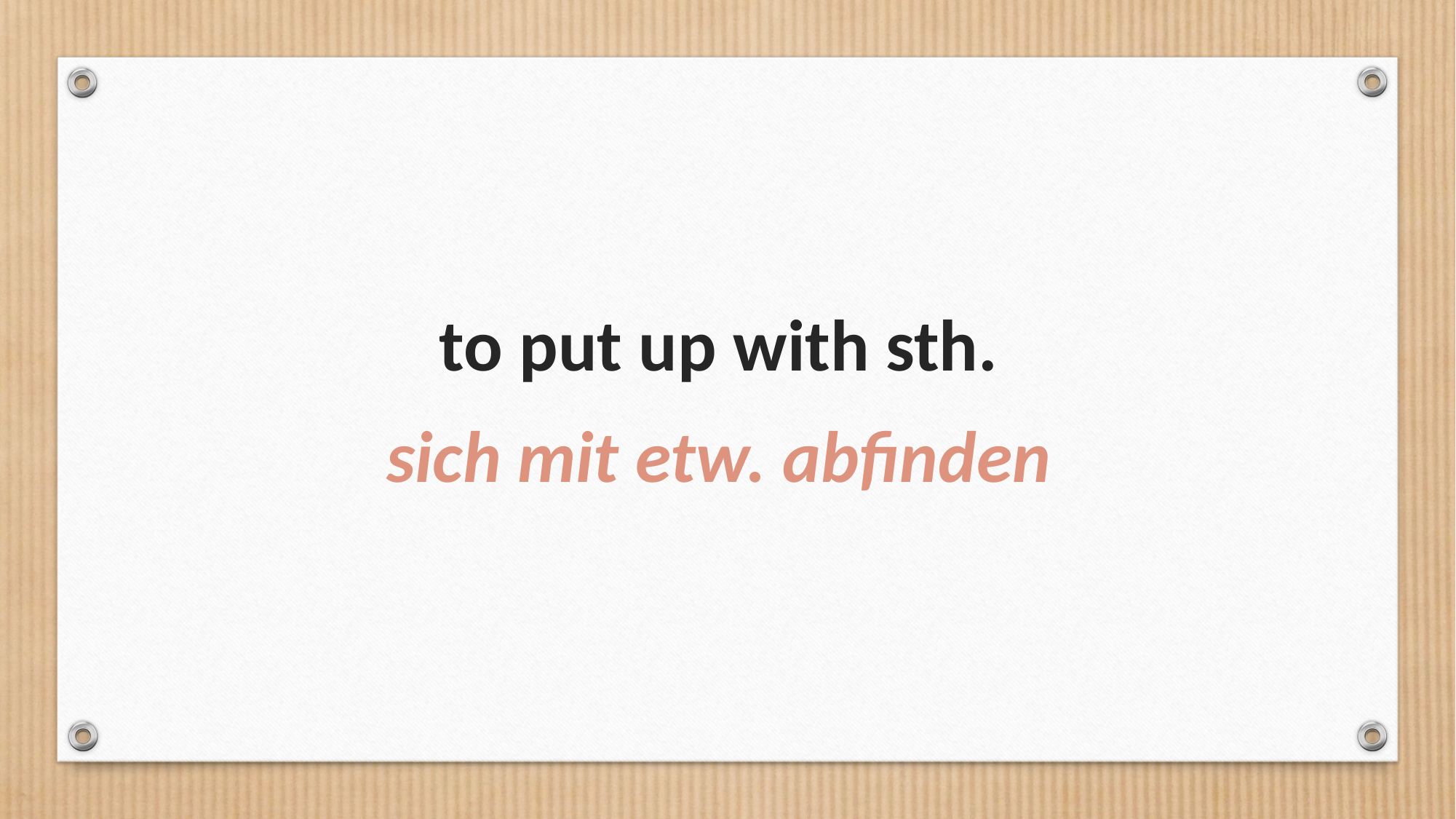

to put up with sth.
sich mit etw. abfinden